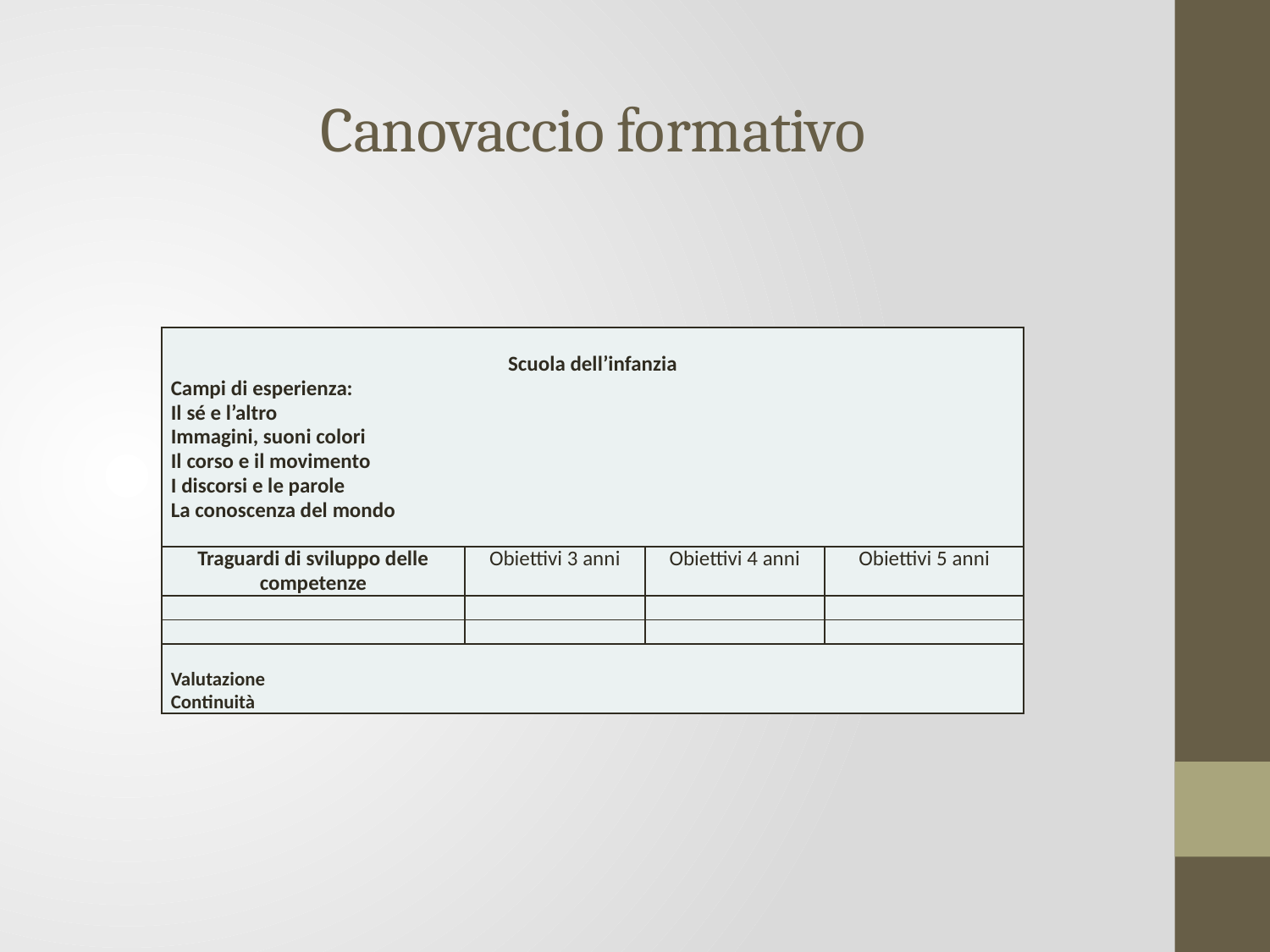

# Canovaccio formativo
| Scuola dell’infanzia Campi di esperienza: Il sé e l’altro Immagini, suoni colori Il corso e il movimento I discorsi e le parole La conoscenza del mondo |  |  |  |
| --- | --- | --- | --- |
| Traguardi di sviluppo delle competenze | Obiettivi 3 anni | Obiettivi 4 anni | Obiettivi 5 anni |
|  |  |  |  |
|  |  |  |  |
| Valutazione Continuità |  |  |  |